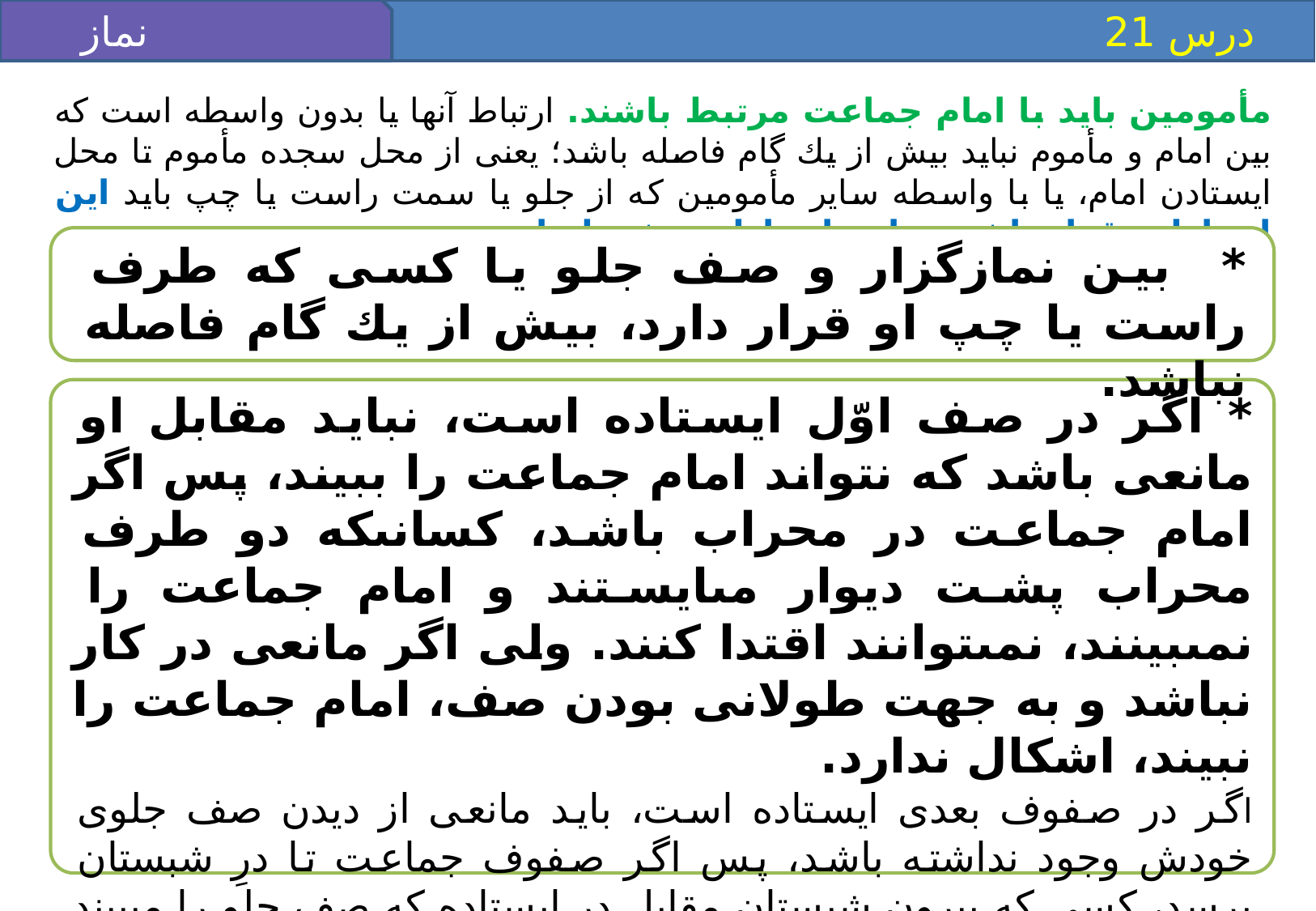

نماز جماعت(1)
 درس 21
مأمومين بايد با امام جماعت مرتبط باشند. ارتباط آنها يا بدون واسطه است كه بين امام و مأموم نبايد بيش از يك گام فاصله باشد؛ يعنى از محل سجده مأموم تا محل ايستادن امام، يا با واسطه ساير مأمومين كه از جلو يا سمت راست يا چپ بايد اين ارتباط برقرار باشد، و اين ارتباط دو شرط دارد:

*  بين نمازگزار و صف جلو يا كسى كه طرف راست يا چپ او قرار دارد، بيش از يك گام فاصله نباشد.

* اگر در صف اوّل ايستاده است، نبايد مقابل او مانعى باشد كه نتواند امام جماعت را ببيند، پس اگر امام جماعت در محراب باشد، كسانى‏كه دو طرف محراب پشت ديوار مى‏ايستند و امام جماعت را نمى‏بينند، نمى‏توانند اقتدا كنند. ولى اگر مانعى در كار نباشد و به جهت طولانى بودن صف، امام جماعت را نبيند، اشكال ندارد.
اگر در صفوف بعدى ايستاده است، بايد مانعى از ديدن صف جلوى خودش وجود نداشته باشد، پس اگر صفوف جماعت تا درِ شبستان برسد، كسى كه بيرون شبستان مقابل در ايستاده كه صف جلو را مى‏بيند و كسانى كه پشت سر او ايستاده‏اند نمازشان صحيح است ولى كسانى كه دو طرف پشت ديوار ايستاده‏اند و از صف جلو، كسى (حتى يك نفر) را نمى‏بينند، نمازشان باطل است.